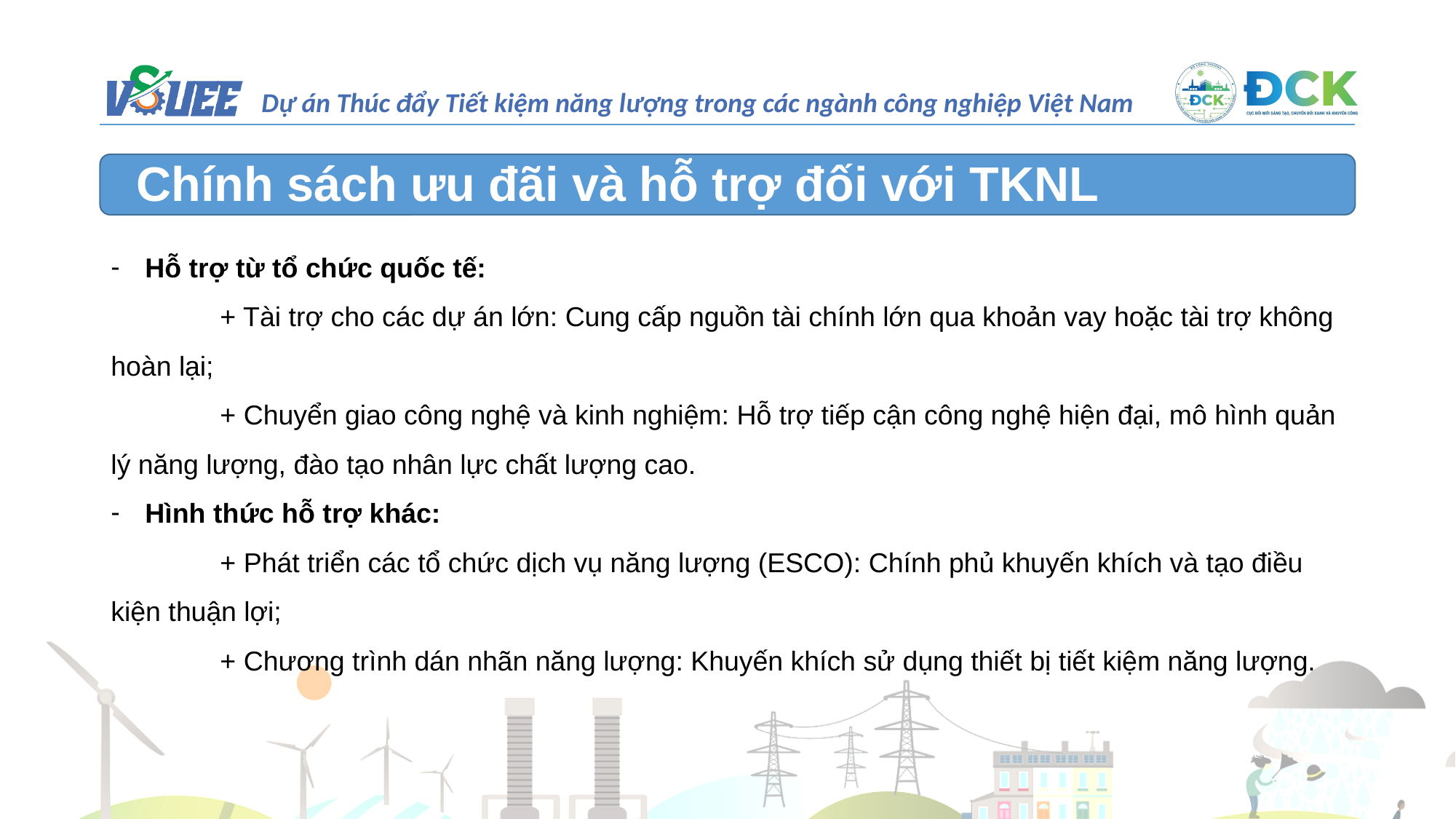

Chính sách ưu đãi và hỗ trợ đối với TKNL
Hỗ trợ từ tổ chức quốc tế:
	+ Tài trợ cho các dự án lớn: Cung cấp nguồn tài chính lớn qua khoản vay hoặc tài trợ không hoàn lại;
	+ Chuyển giao công nghệ và kinh nghiệm: Hỗ trợ tiếp cận công nghệ hiện đại, mô hình quản lý năng lượng, đào tạo nhân lực chất lượng cao.
Hình thức hỗ trợ khác:
	+ Phát triển các tổ chức dịch vụ năng lượng (ESCO): Chính phủ khuyến khích và tạo điều kiện thuận lợi;
	+ Chương trình dán nhãn năng lượng: Khuyến khích sử dụng thiết bị tiết kiệm năng lượng.